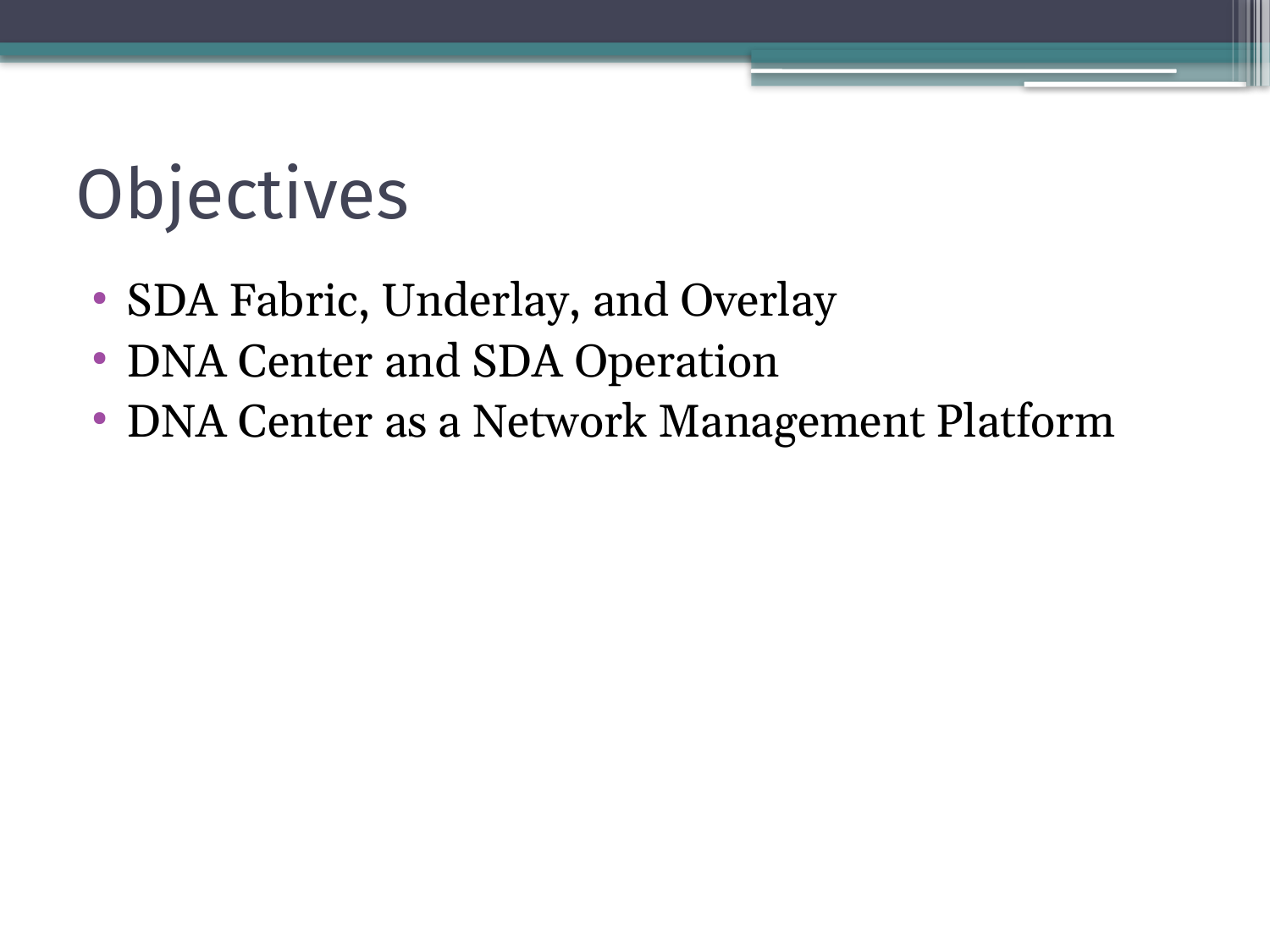

# Objectives
SDA Fabric, Underlay, and Overlay
DNA Center and SDA Operation
DNA Center as a Network Management Platform